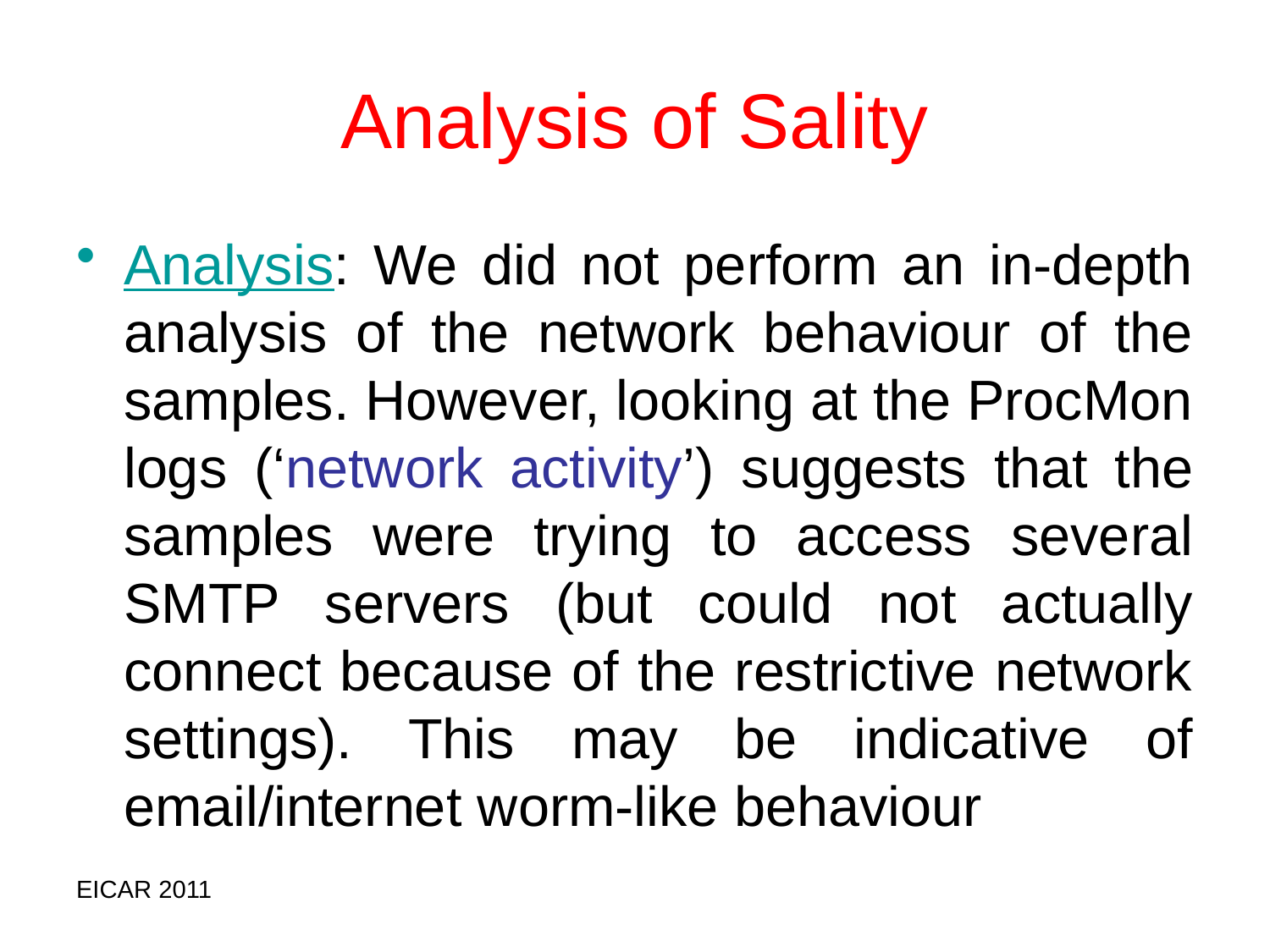

# Analysis of Sality
Analysis: We did not perform an in-depth analysis of the network behaviour of the samples. However, looking at the ProcMon logs (‘network activity’) suggests that the samples were trying to access several SMTP servers (but could not actually connect because of the restrictive network settings). This may be indicative of email/internet worm-like behaviour
EICAR 2011